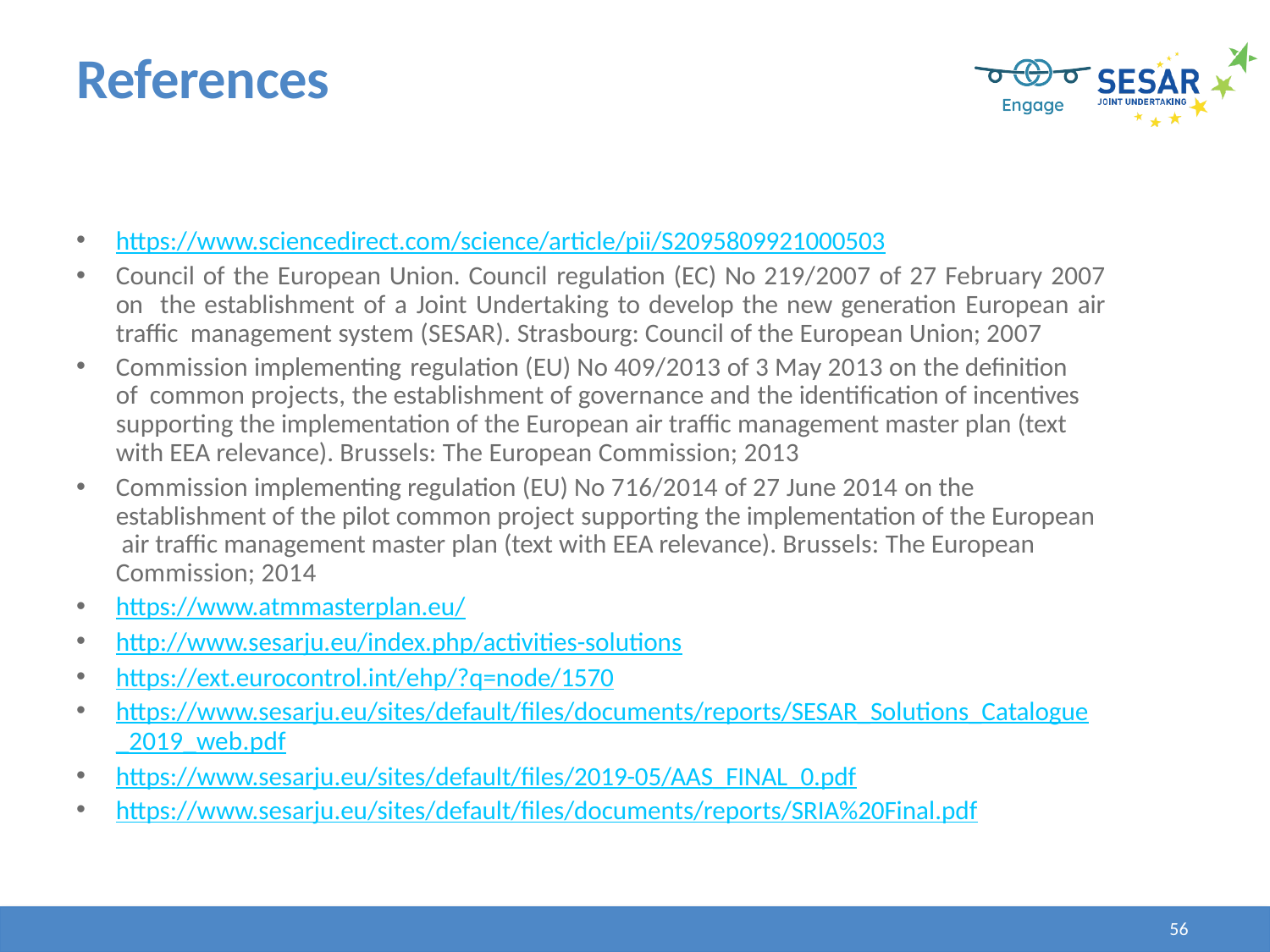

# References
https://www.sciencedirect.com/science/article/pii/S2095809921000503
Council of the European Union. Council regulation (EC) No 219/2007 of 27 February 2007 on  the establishment of a Joint Undertaking to develop the new generation European air traffic  management system (SESAR). Strasbourg: Council of the European Union; 2007
Commission implementing regulation (EU) No 409/2013 of 3 May 2013 on the definition of  common projects, the establishment of governance and the identification of incentives  supporting the implementation of the European air traffic management master plan (text  with EEA relevance). Brussels: The European Commission; 2013
Commission implementing regulation (EU) No 716/2014 of 27 June 2014 on the  establishment of the pilot common project supporting the implementation of the European  air traffic management master plan (text with EEA relevance). Brussels: The European  Commission; 2014
https://www.atmmasterplan.eu/
http://www.sesarju.eu/index.php/activities-solutions
https://ext.eurocontrol.int/ehp/?q=node/1570
https://www.sesarju.eu/sites/default/files/documents/reports/SESAR_Solutions_Catalogue
_2019_web.pdf
https://www.sesarju.eu/sites/default/files/2019-05/AAS_FINAL_0.pdf
https://www.sesarju.eu/sites/default/files/documents/reports/SRIA%20Final.pdf
56